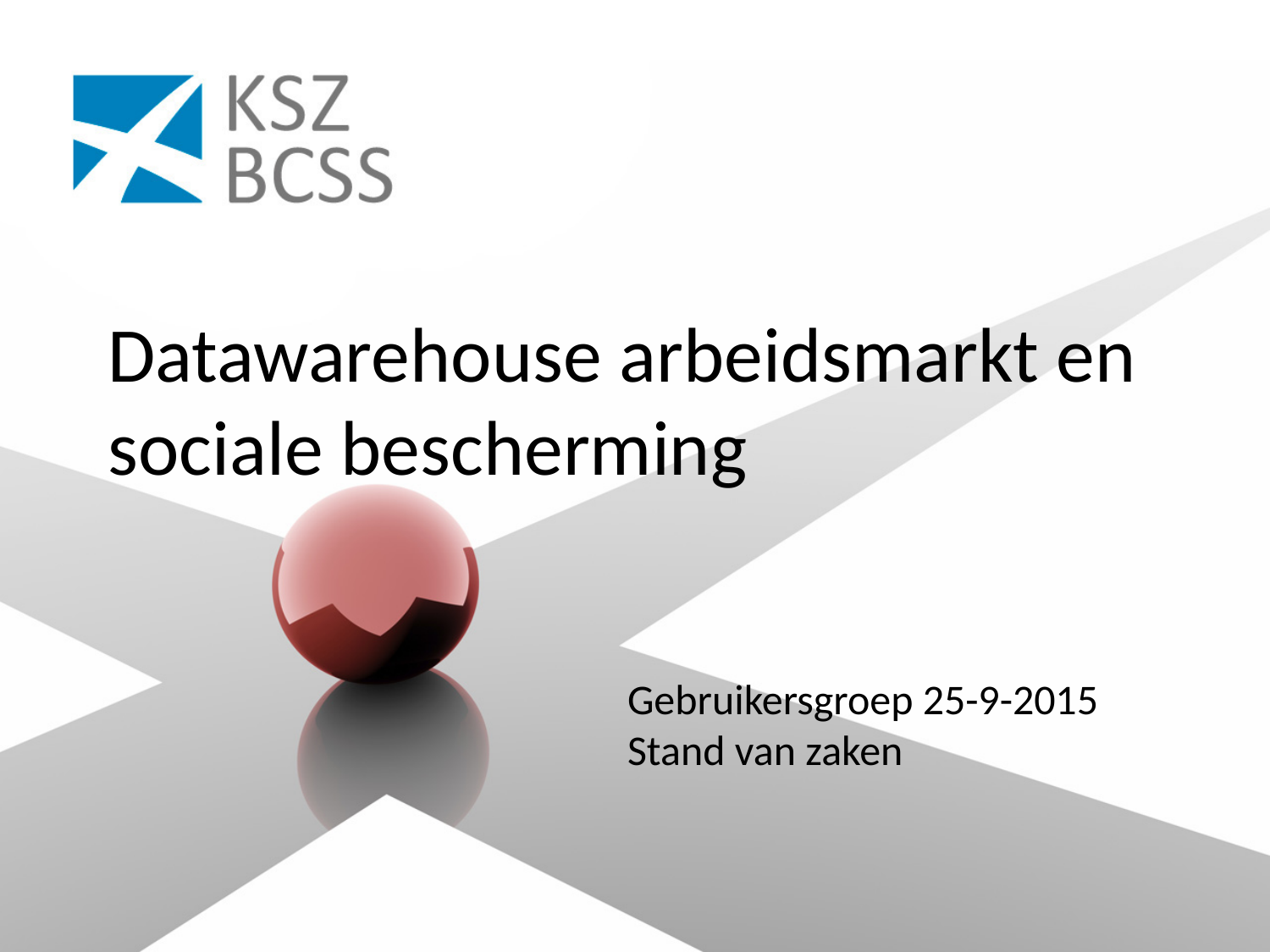

# Datawarehouse arbeidsmarkt en sociale bescherming
Gebruikersgroep 25-9-2015
Stand van zaken